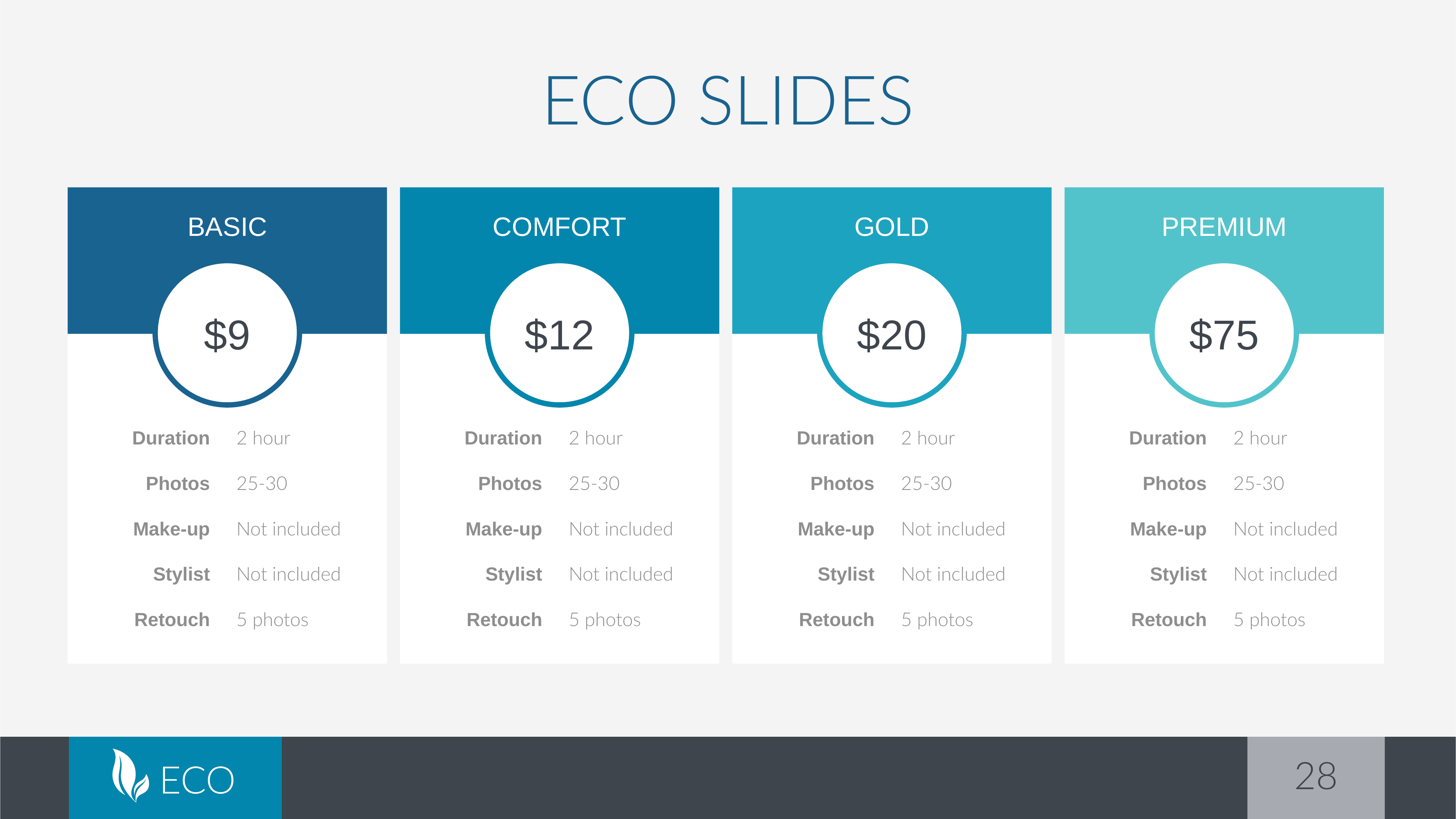

# ECO SLIDES

Basic
Comfort
Gold
Premium

$9
$12
$20
$75
Duration

Photos

Make-up

Stylist

Retouch
2 hour

25-30

Not included

Not included

5 photos
Duration

Photos

Make-up

Stylist

Retouch
2 hour

25-30

Not included

Not included

5 photos
Duration

Photos

Make-up

Stylist

Retouch
2 hour

25-30

Not included

Not included

5 photos
Duration

Photos

Make-up

Stylist

Retouch
2 hour

25-30

Not included

Not included

5 photos
28